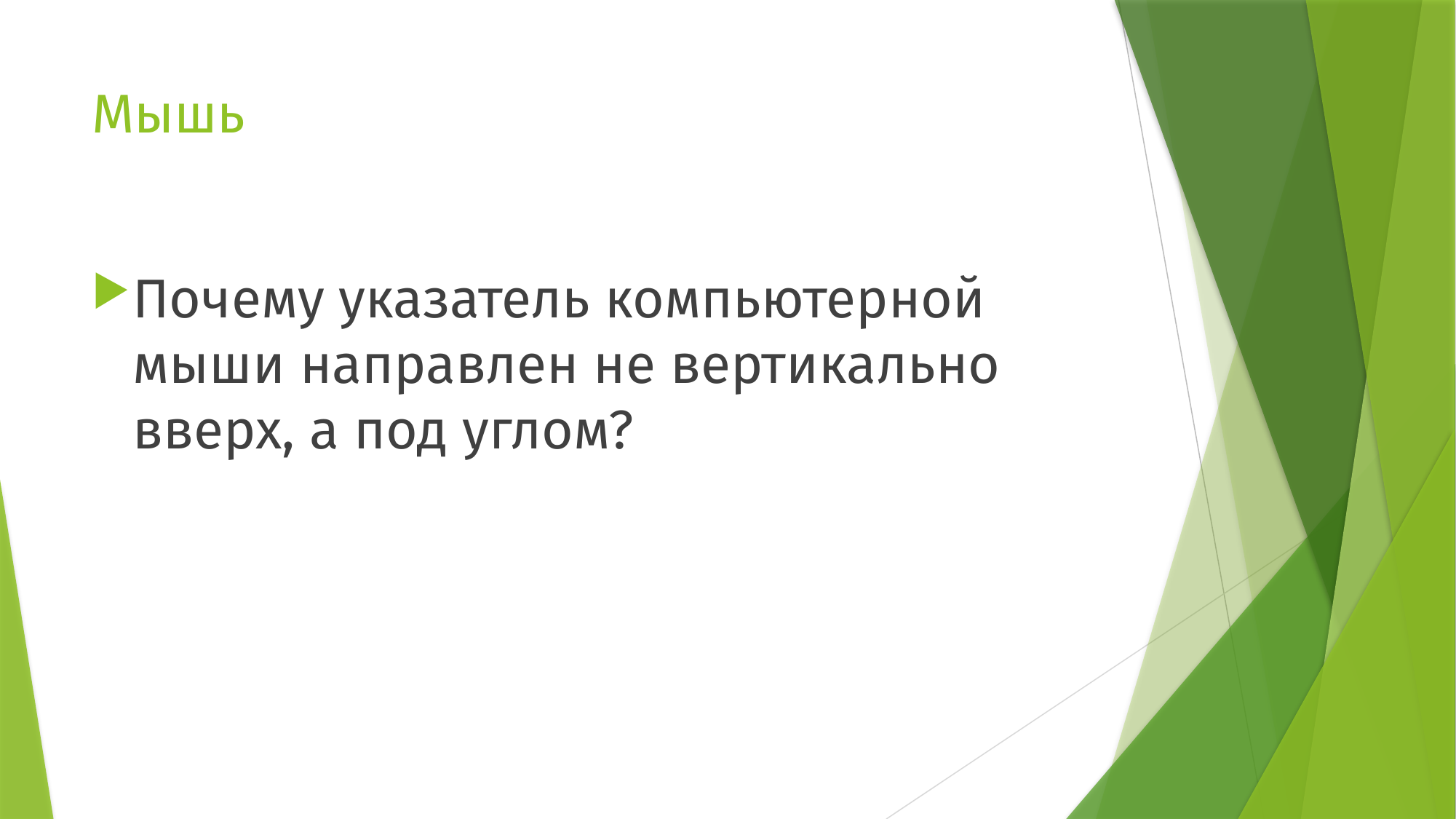

# Мышь
Почему указатель компьютерной мыши направлен не вертикально вверх, а под углом?